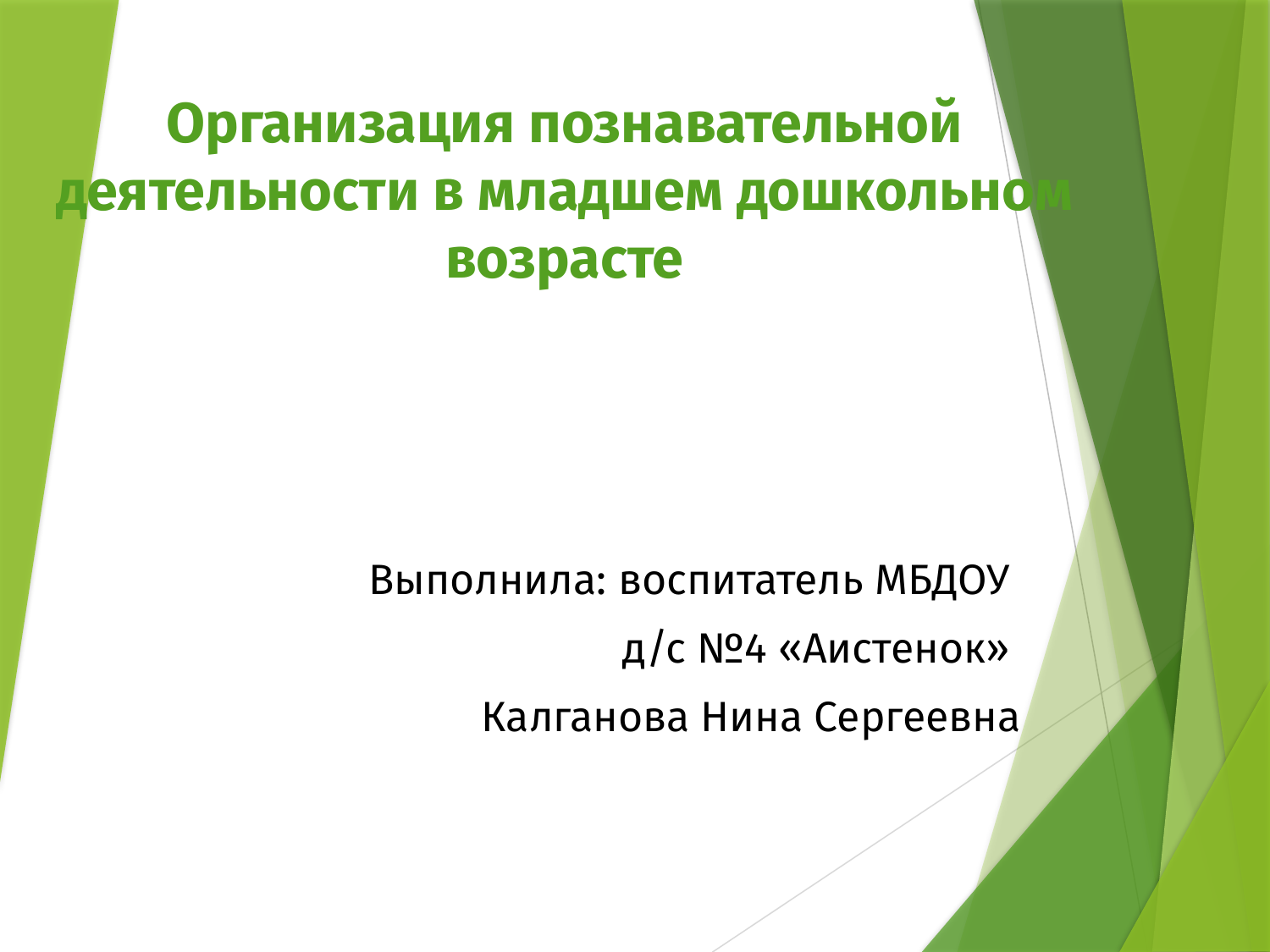

# Организация познавательной деятельности в младшем дошкольном возрасте
Выполнила: воспитатель МБДОУ
    д/с №4 «Аистенок»
    Калганова Нина Сергеевна